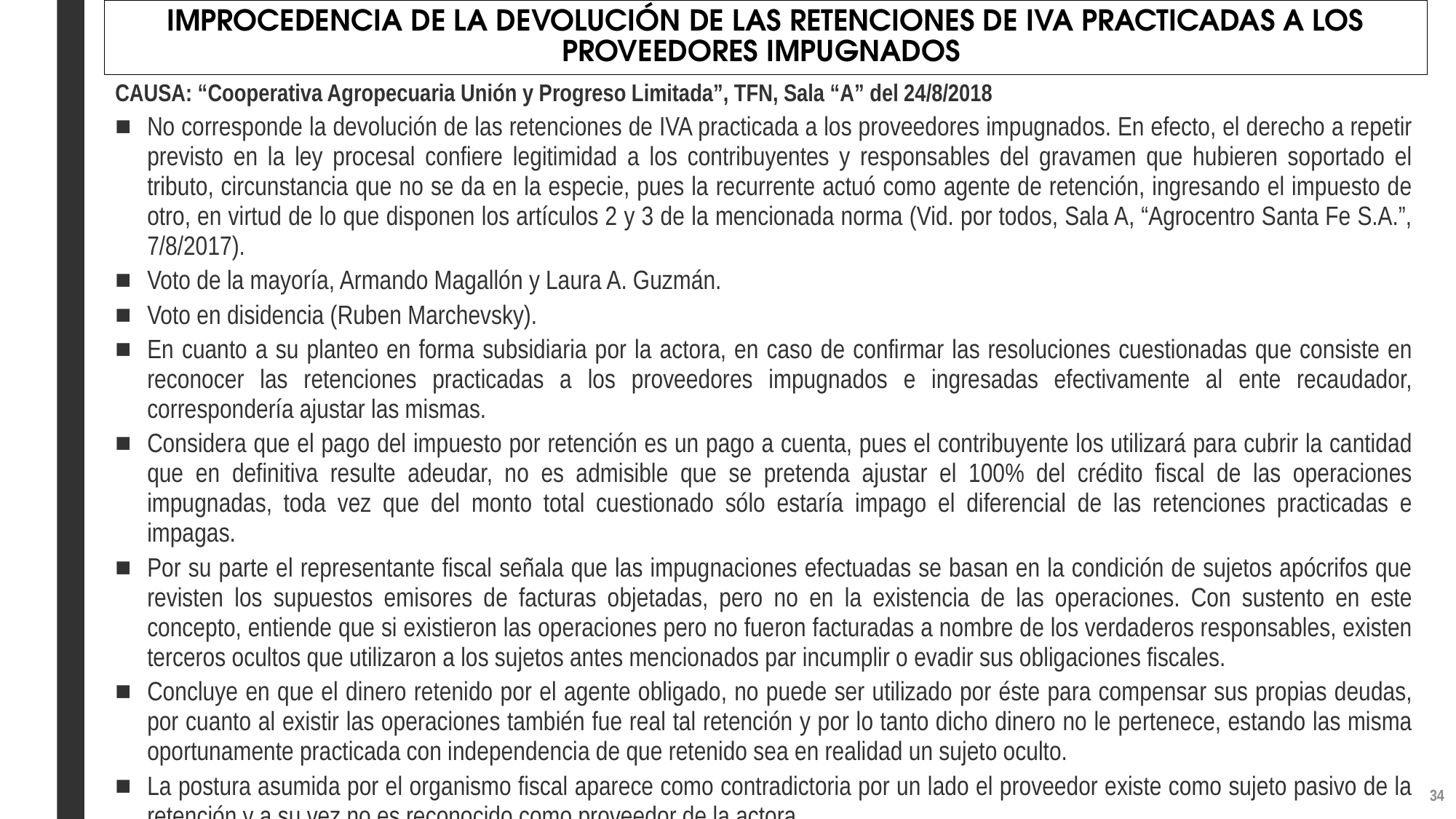

# IMPROCEDENCIA DE LA DEVOLUCIÓN DE LAS RETENCIONES DE IVA PRACTICADAS A LOS PROVEEDORES IMPUGNADOS
CAUSA: “Cooperativa Agropecuaria Unión y Progreso Limitada”, TFN, Sala “A” del 24/8/2018
No corresponde la devolución de las retenciones de IVA practicada a los proveedores impugnados. En efecto, el derecho a repetir previsto en la ley procesal confiere legitimidad a los contribuyentes y responsables del gravamen que hubieren soportado el tributo, circunstancia que no se da en la especie, pues la recurrente actuó como agente de retención, ingresando el impuesto de otro, en virtud de lo que disponen los artículos 2 y 3 de la mencionada norma (Vid. por todos, Sala A, “Agrocentro Santa Fe S.A.”, 7/8/2017).
Voto de la mayoría, Armando Magallón y Laura A. Guzmán.
Voto en disidencia (Ruben Marchevsky).
En cuanto a su planteo en forma subsidiaria por la actora, en caso de confirmar las resoluciones cuestionadas que consiste en reconocer las retenciones practicadas a los proveedores impugnados e ingresadas efectivamente al ente recaudador, correspondería ajustar las mismas.
Considera que el pago del impuesto por retención es un pago a cuenta, pues el contribuyente los utilizará para cubrir la cantidad que en definitiva resulte adeudar, no es admisible que se pretenda ajustar el 100% del crédito fiscal de las operaciones impugnadas, toda vez que del monto total cuestionado sólo estaría impago el diferencial de las retenciones practicadas e impagas.
Por su parte el representante fiscal señala que las impugnaciones efectuadas se basan en la condición de sujetos apócrifos que revisten los supuestos emisores de facturas objetadas, pero no en la existencia de las operaciones. Con sustento en este concepto, entiende que si existieron las operaciones pero no fueron facturadas a nombre de los verdaderos responsables, existen terceros ocultos que utilizaron a los sujetos antes mencionados par incumplir o evadir sus obligaciones fiscales.
Concluye en que el dinero retenido por el agente obligado, no puede ser utilizado por éste para compensar sus propias deudas, por cuanto al existir las operaciones también fue real tal retención y por lo tanto dicho dinero no le pertenece, estando las misma oportunamente practicada con independencia de que retenido sea en realidad un sujeto oculto.
La postura asumida por el organismo fiscal aparece como contradictoria por un lado el proveedor existe como sujeto pasivo de la retención y a su vez no es reconocido como proveedor de la actora.
34